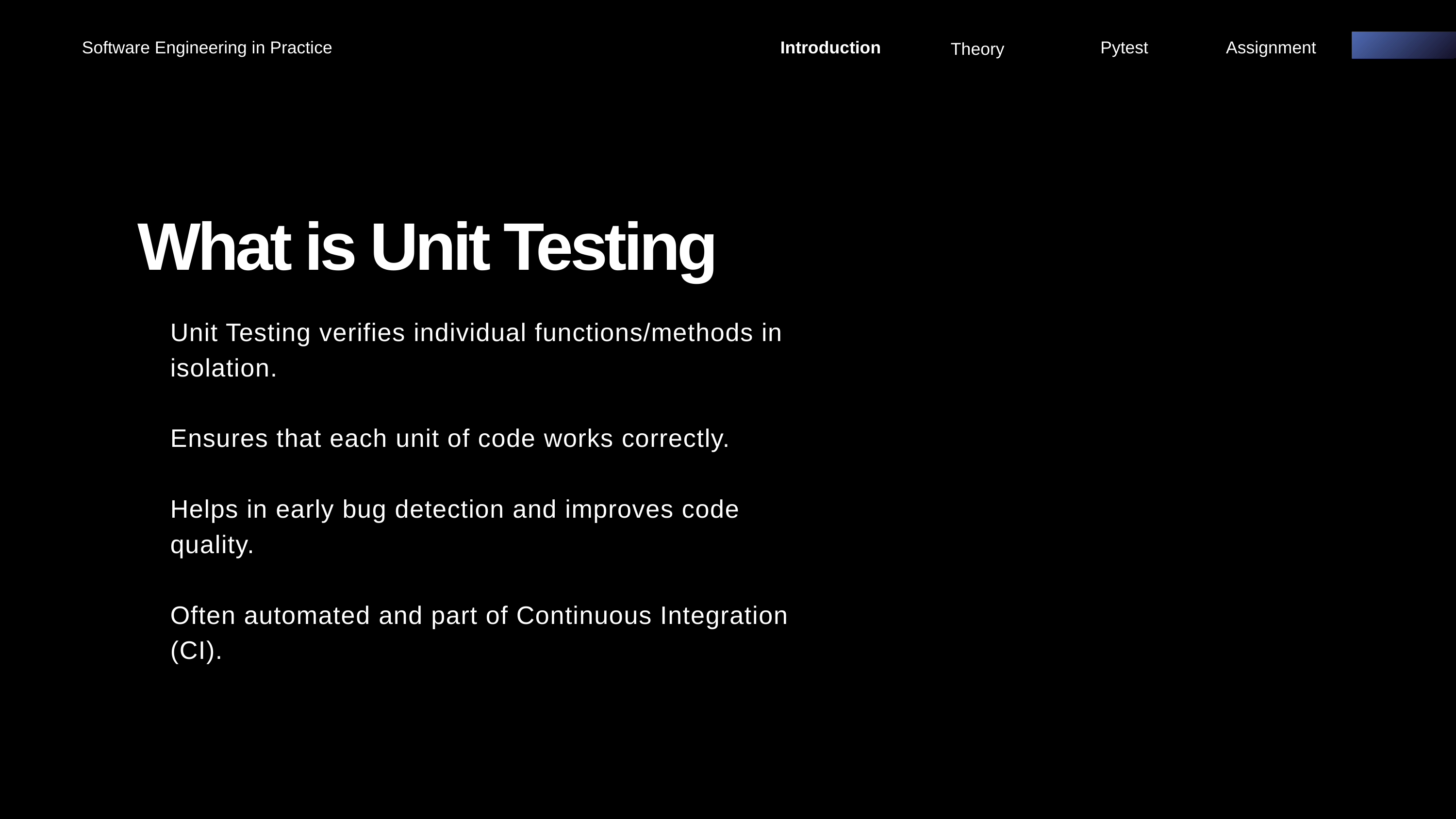

Software Engineering in Practice
Introduction
Pytest
Assignment
Theory
What is Unit Testing
Unit Testing verifies individual functions/methods in isolation.

Ensures that each unit of code works correctly.

Helps in early bug detection and improves code quality.

Often automated and part of Continuous Integration (CI).